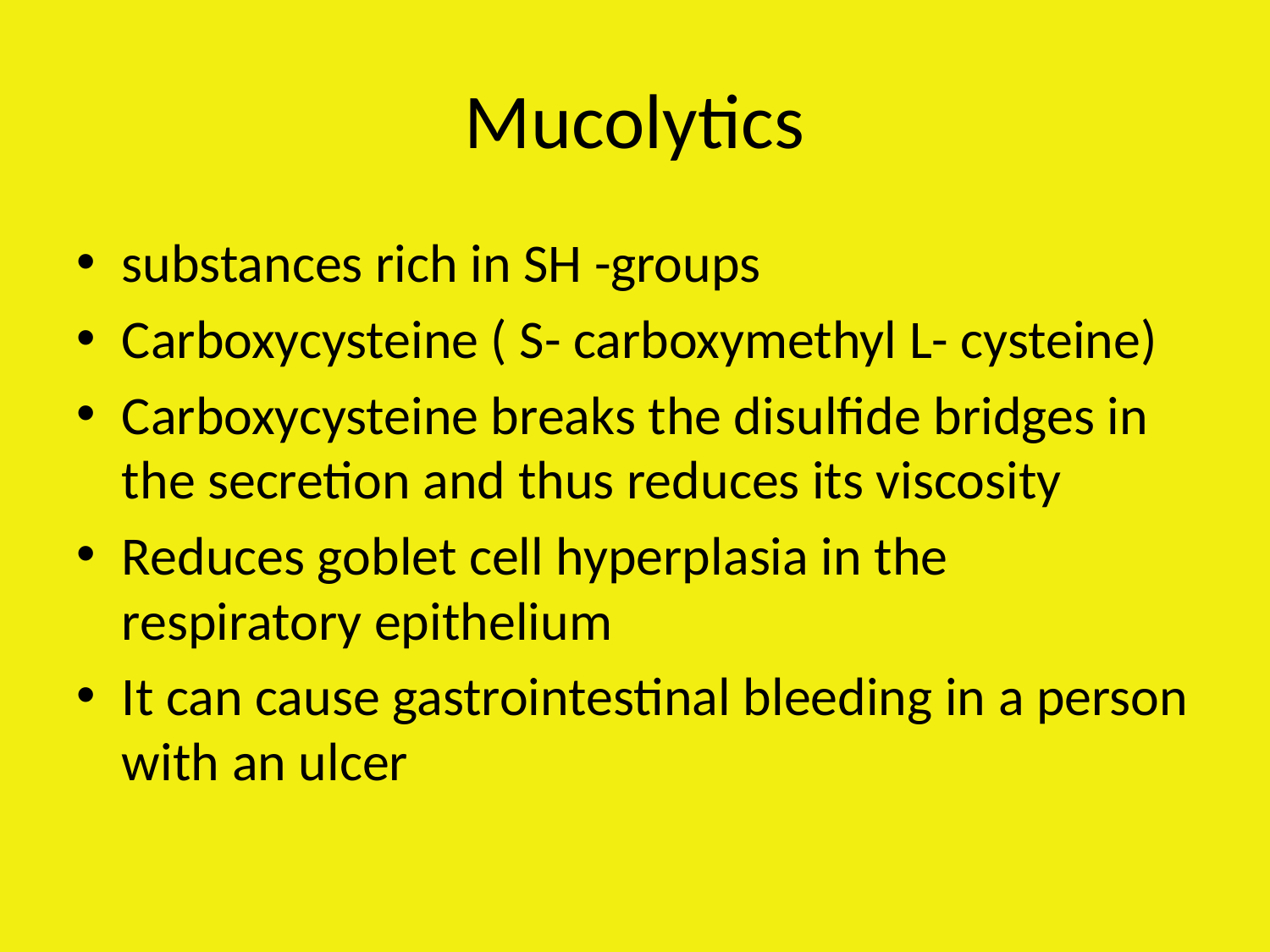

# Mucolytics
substances rich in SH -groups
Carboxycysteine ( S- carboxymethyl L- cysteine)
Carboxycysteine breaks the disulfide bridges in the secretion and thus reduces its viscosity
Reduces goblet cell hyperplasia in the respiratory epithelium
It can cause gastrointestinal bleeding in a person with an ulcer